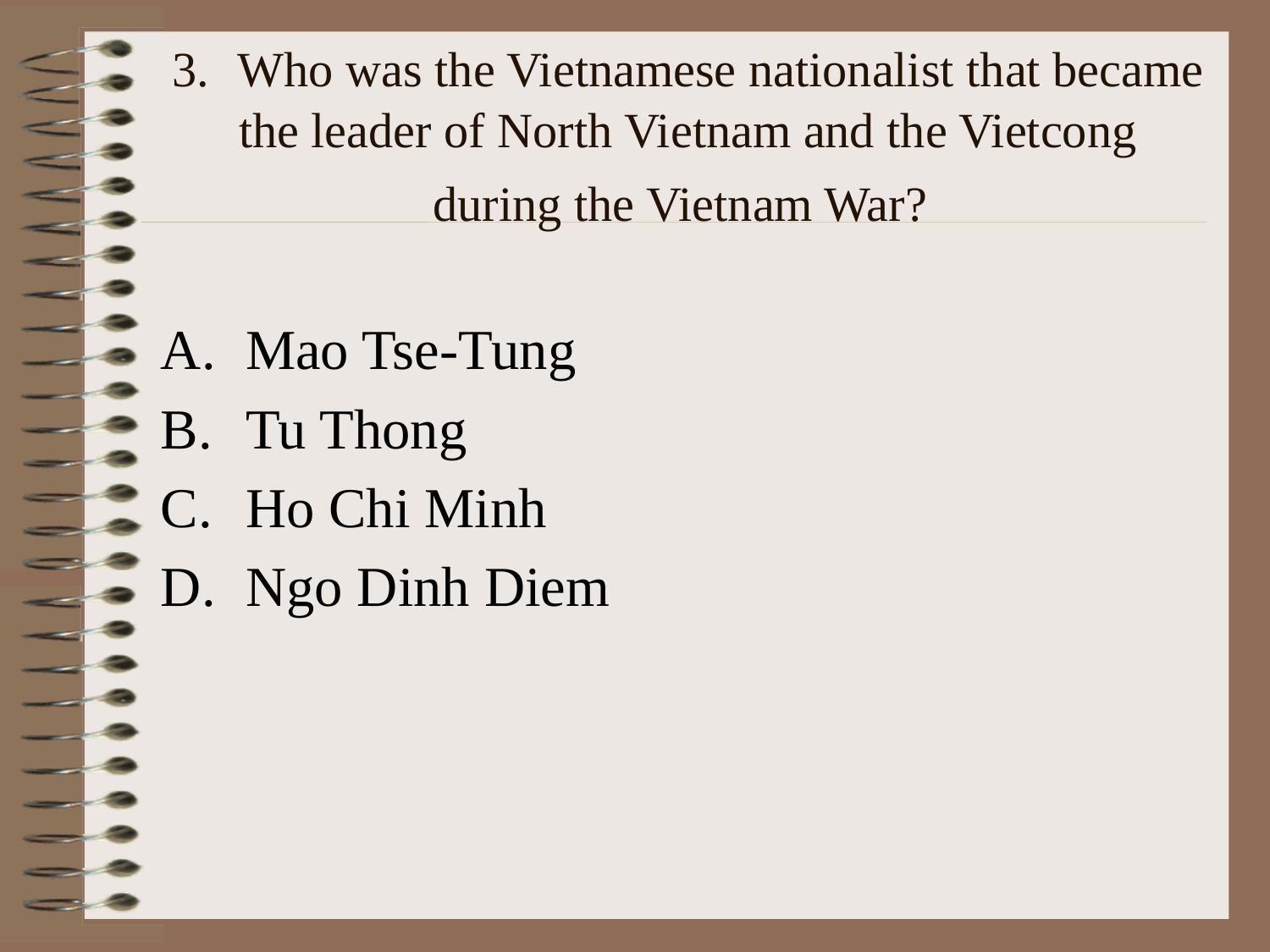

# 3.  Who was the Vietnamese nationalist that became the leader of North Vietnam and the Vietcong during the Vietnam War?
Mao Tse-Tung
Tu Thong
Ho Chi Minh
Ngo Dinh Diem